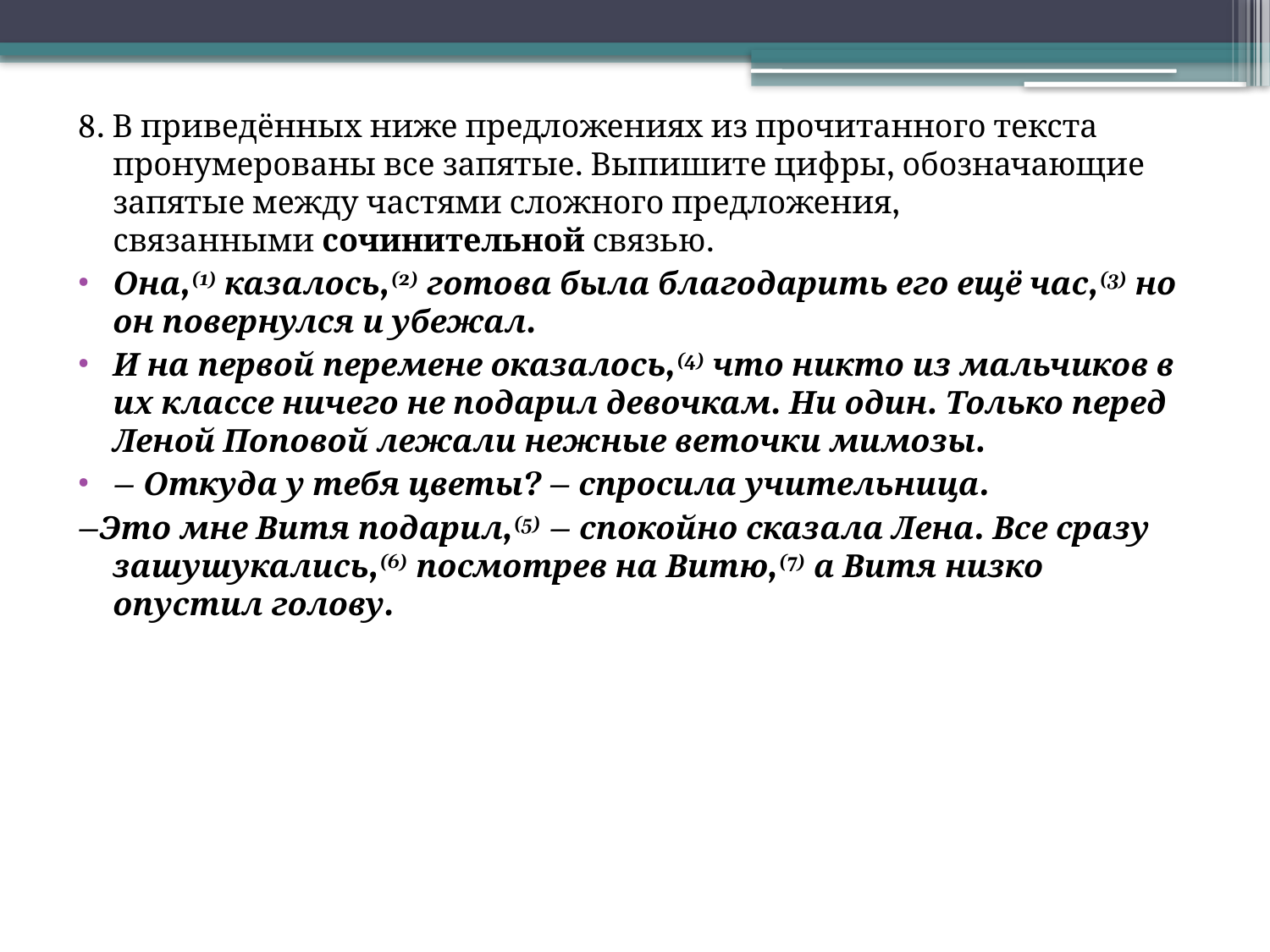

8. В приведённых ниже предложениях из прочитанного текста пронумерованы все запятые. Выпишите цифры, обозначающие запятые между частями сложного предложения, связанными сочинительной связью.
Она,(1) казалось,(2) готова была благодарить его ещё час,(3) но он повернулся и убежал.
И на первой перемене оказалось,(4) что никто из мальчиков в их классе ничего не подарил девочкам. Ни один. Только перед Леной Поповой лежали нежные веточки мимозы.
– Откуда у тебя цветы? – спросила учительница.
–Это мне Витя подарил,(5) – спокойно сказала Лена. Все сразу зашушукались,(6) посмотрев на Витю,(7) а Витя низко опустил голову.